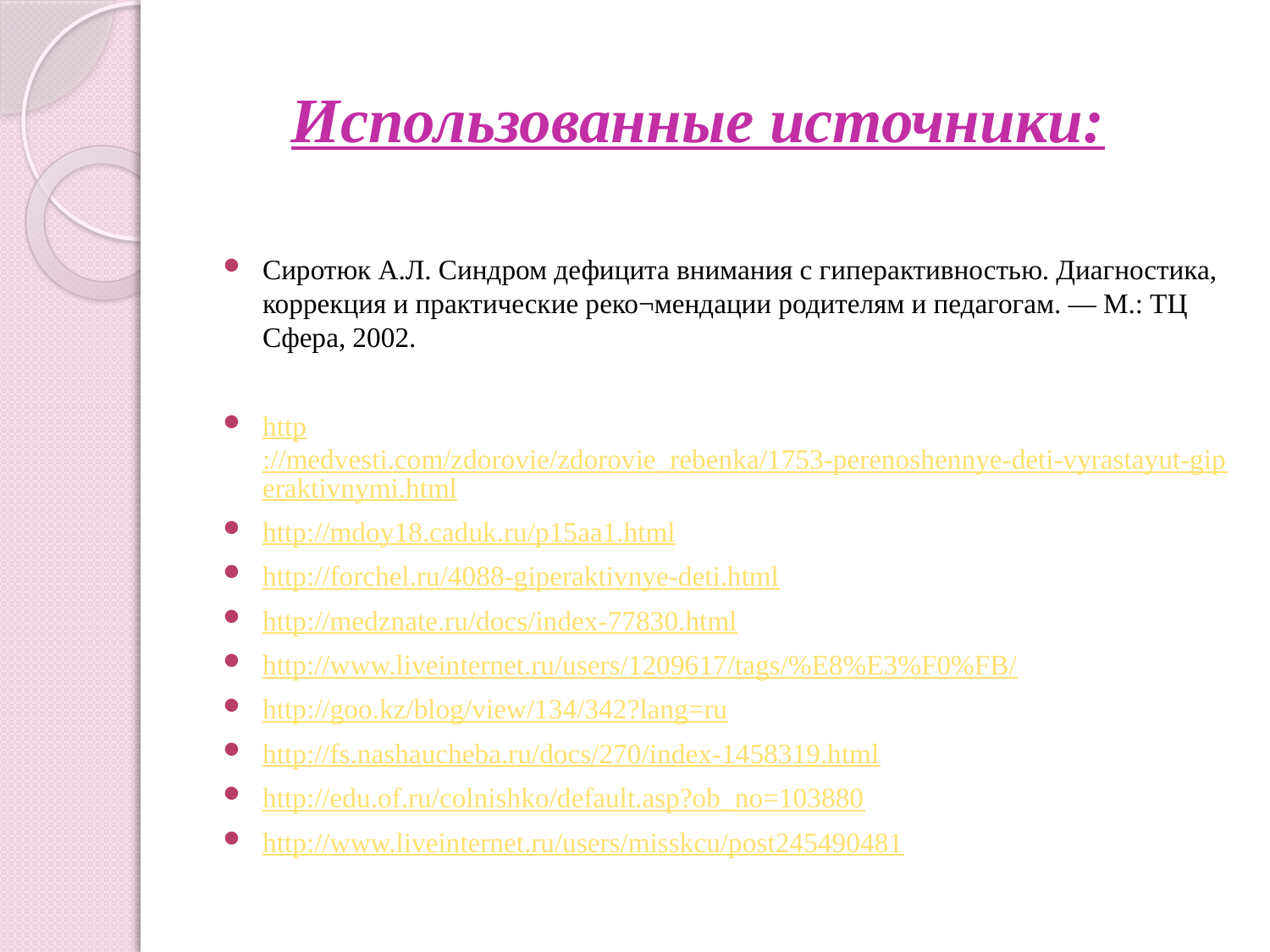

# Использованные источники:

Сиротюк А.Л. Синдром дефицита внимания с гиперактивностью. Диагностика, коррекция и практические реко¬мендации родителям и педагогам. — М.: ТЦ Сфера, 2002.

http://medvesti.com/zdorovie/zdorovie_rebenka/1753-perenoshennye-deti-vyrastayut-giperaktivnymi.html
http://mdoy18.caduk.ru/p15aa1.html
http://forchel.ru/4088-giperaktivnye-deti.html
http://medznate.ru/docs/index-77830.html
http://www.liveinternet.ru/users/1209617/tags/%E8%E3%F0%FB/
http://goo.kz/blog/view/134/342?lang=ru
http://fs.nashaucheba.ru/docs/270/index-1458319.html
http://edu.of.ru/colnishko/default.asp?ob_no=103880
http://www.liveinternet.ru/users/misskcu/post245490481